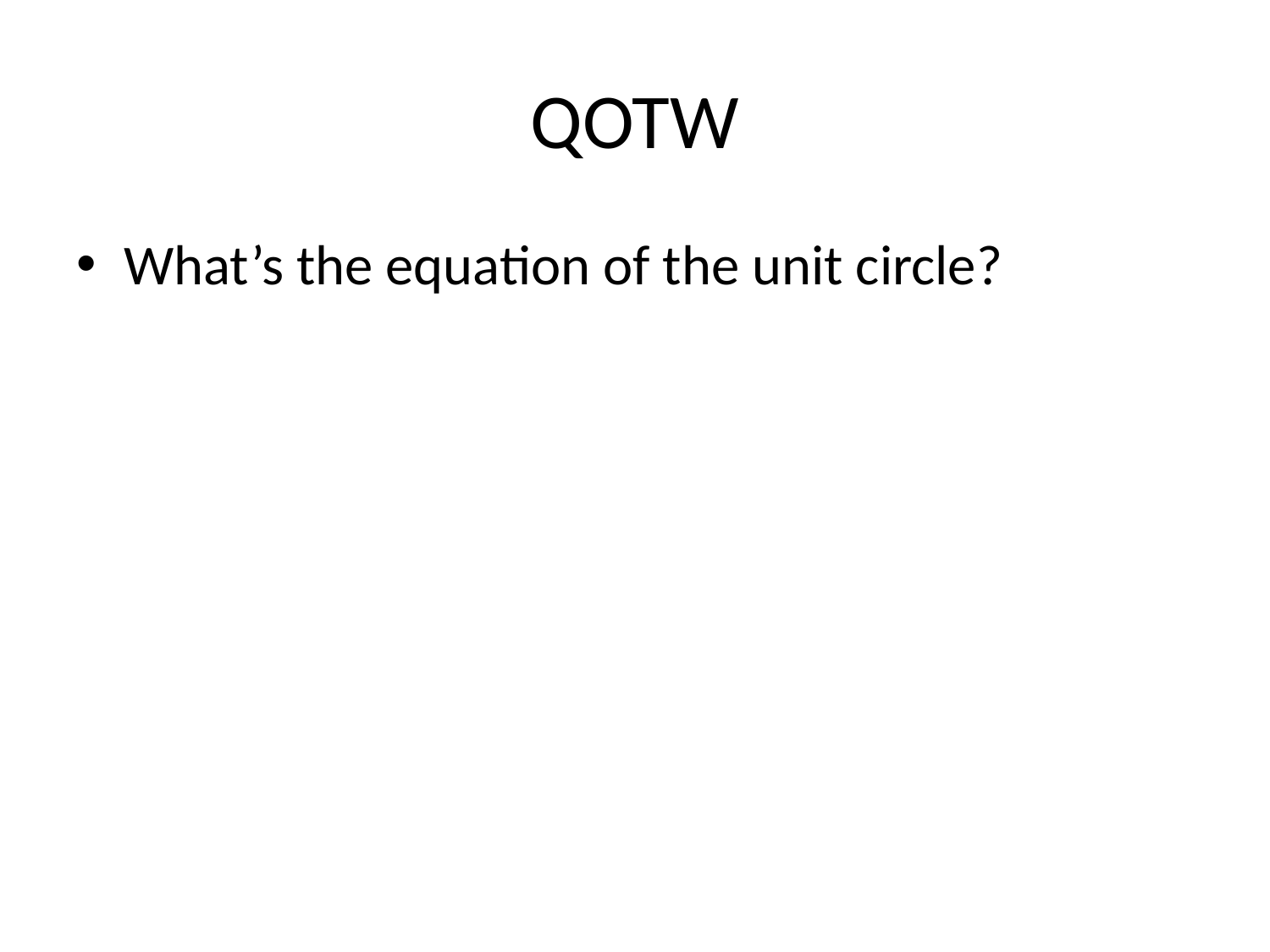

# QOTW
What’s the equation of the unit circle?